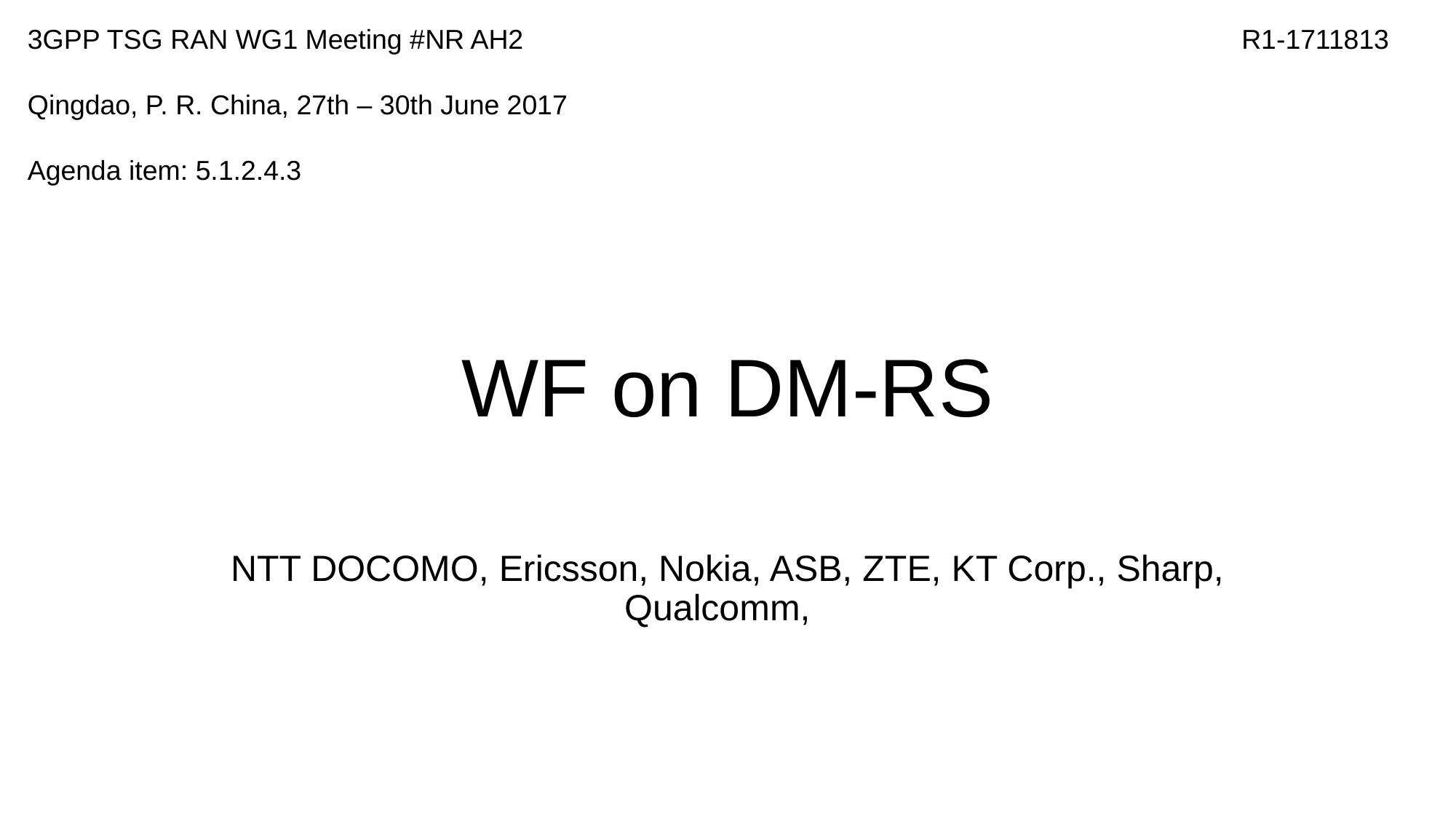

3GPP TSG RAN WG1 Meeting #NR AH2

Qingdao, P. R. China, 27th – 30th June 2017

Agenda item: 5.1.2.4.3
R1-1711813
# WF on DM-RS
NTT DOCOMO, Ericsson, Nokia, ASB, ZTE, KT Corp., Sharp, Qualcomm,